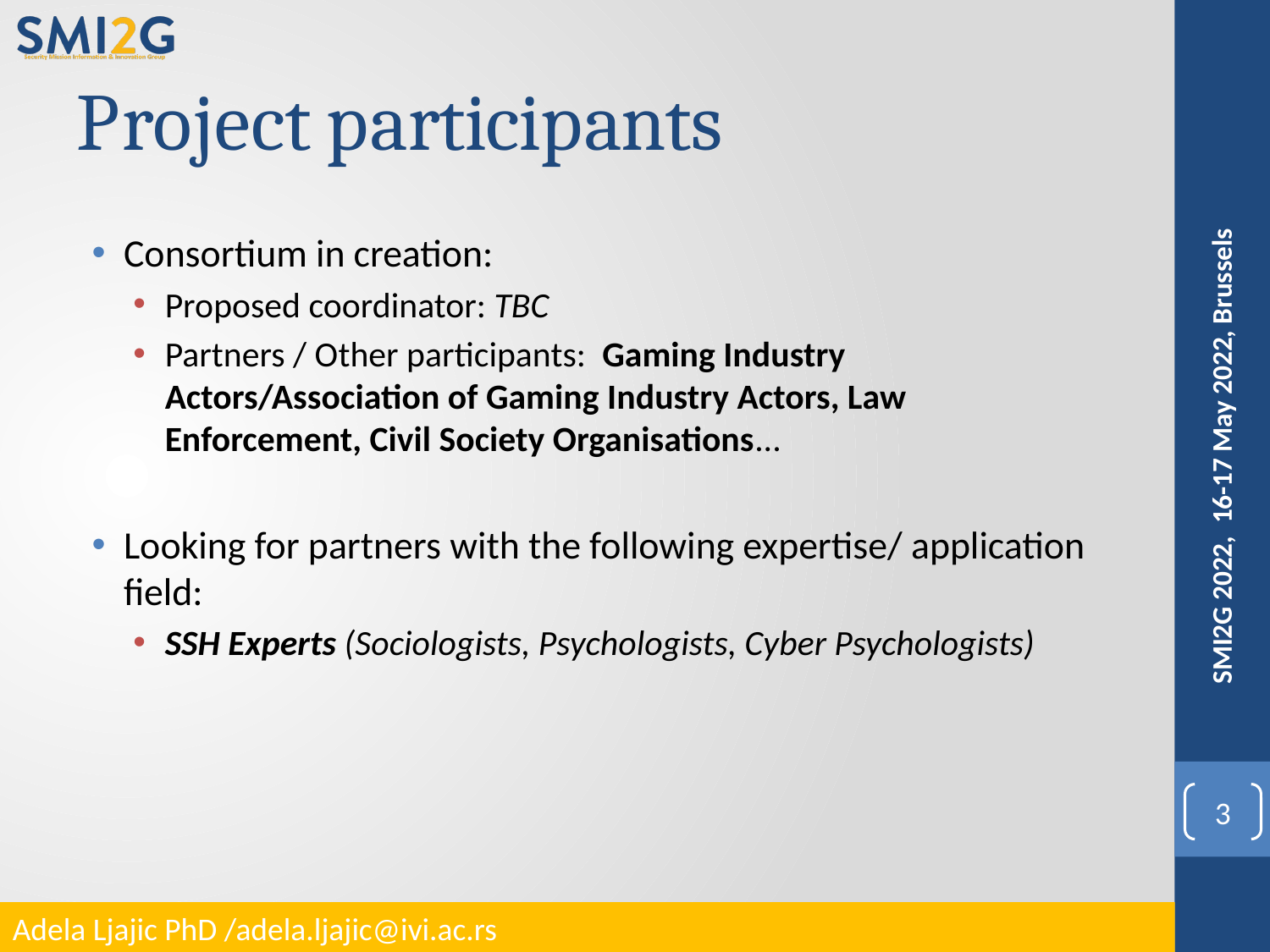

# Project participants
Consortium in creation:
Proposed coordinator: TBC
Partners / Other participants:  Gaming Industry Actors/Association of Gaming Industry Actors, Law Enforcement, Civil Society Organisations...

Looking for partners with the following expertise/ application field:
SSH Experts (Sociologists, Psychologists, Cyber Psychologists)

SMI2G 2022,  16-17 May 2022, Brussels
3
Adela Ljajic PhD /adela.ljajic@ivi.ac.rs